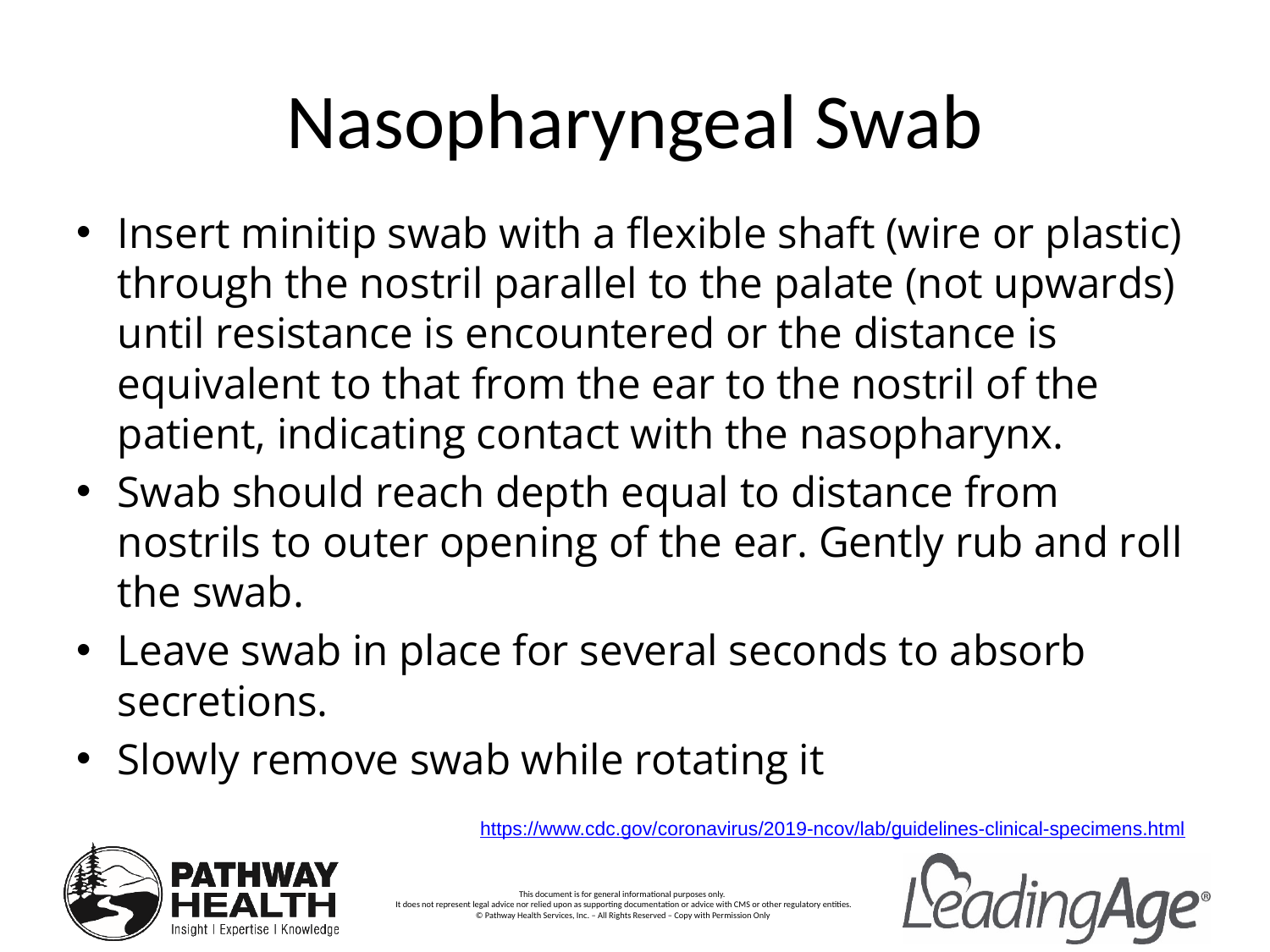

# Nasopharyngeal Swab
Insert minitip swab with a flexible shaft (wire or plastic) through the nostril parallel to the palate (not upwards) until resistance is encountered or the distance is equivalent to that from the ear to the nostril of the patient, indicating contact with the nasopharynx.
Swab should reach depth equal to distance from nostrils to outer opening of the ear. Gently rub and roll the swab.
Leave swab in place for several seconds to absorb secretions.
Slowly remove swab while rotating it

 https://www.cdc.gov/coronavirus/2019-ncov/lab/guidelines-clinical-specimens.html